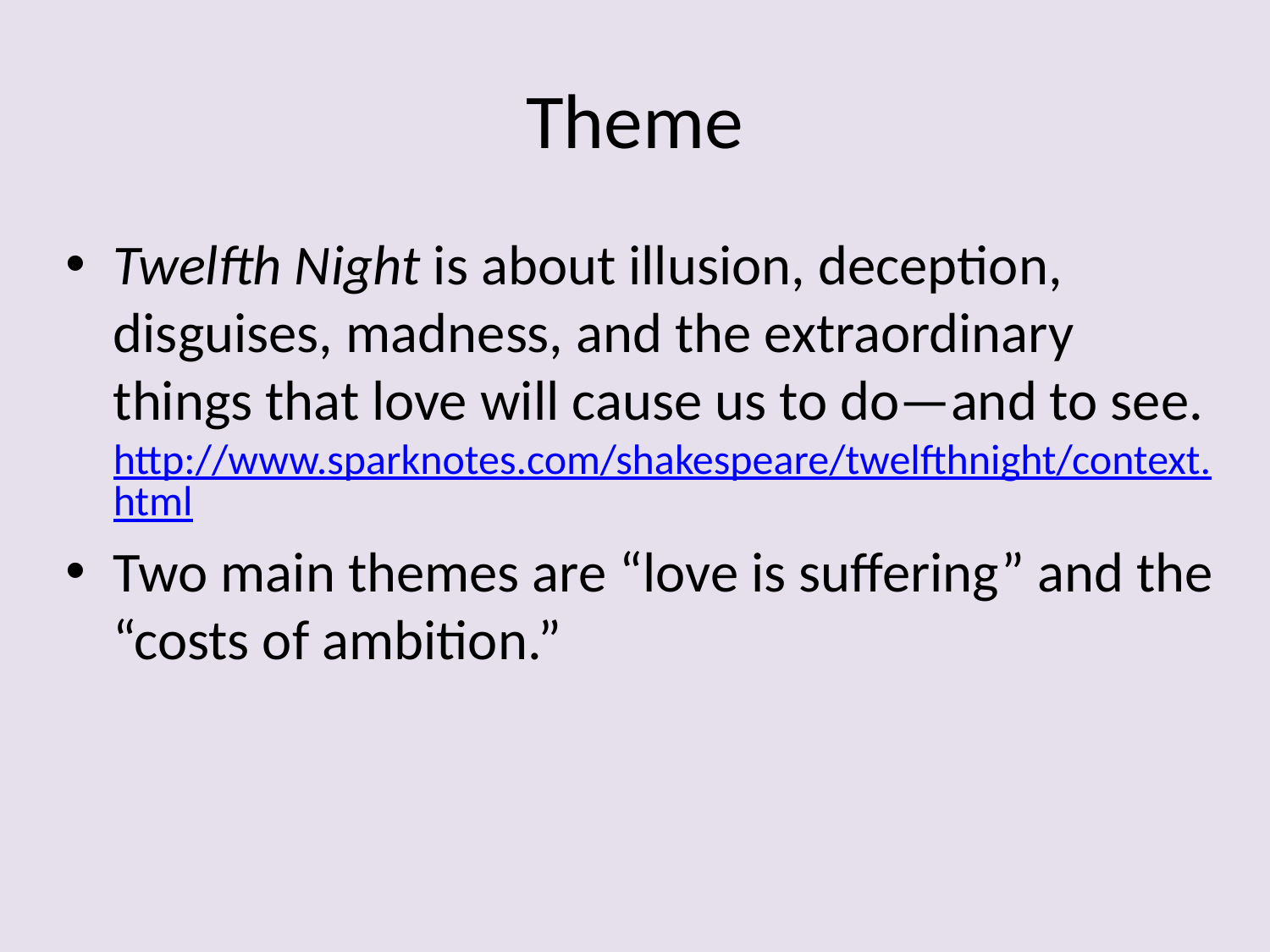

# Theme
Twelfth Night is about illusion, deception, disguises, madness, and the extraordinary things that love will cause us to do—and to see. http://www.sparknotes.com/shakespeare/twelfthnight/context.html
Two main themes are “love is suffering” and the “costs of ambition.”